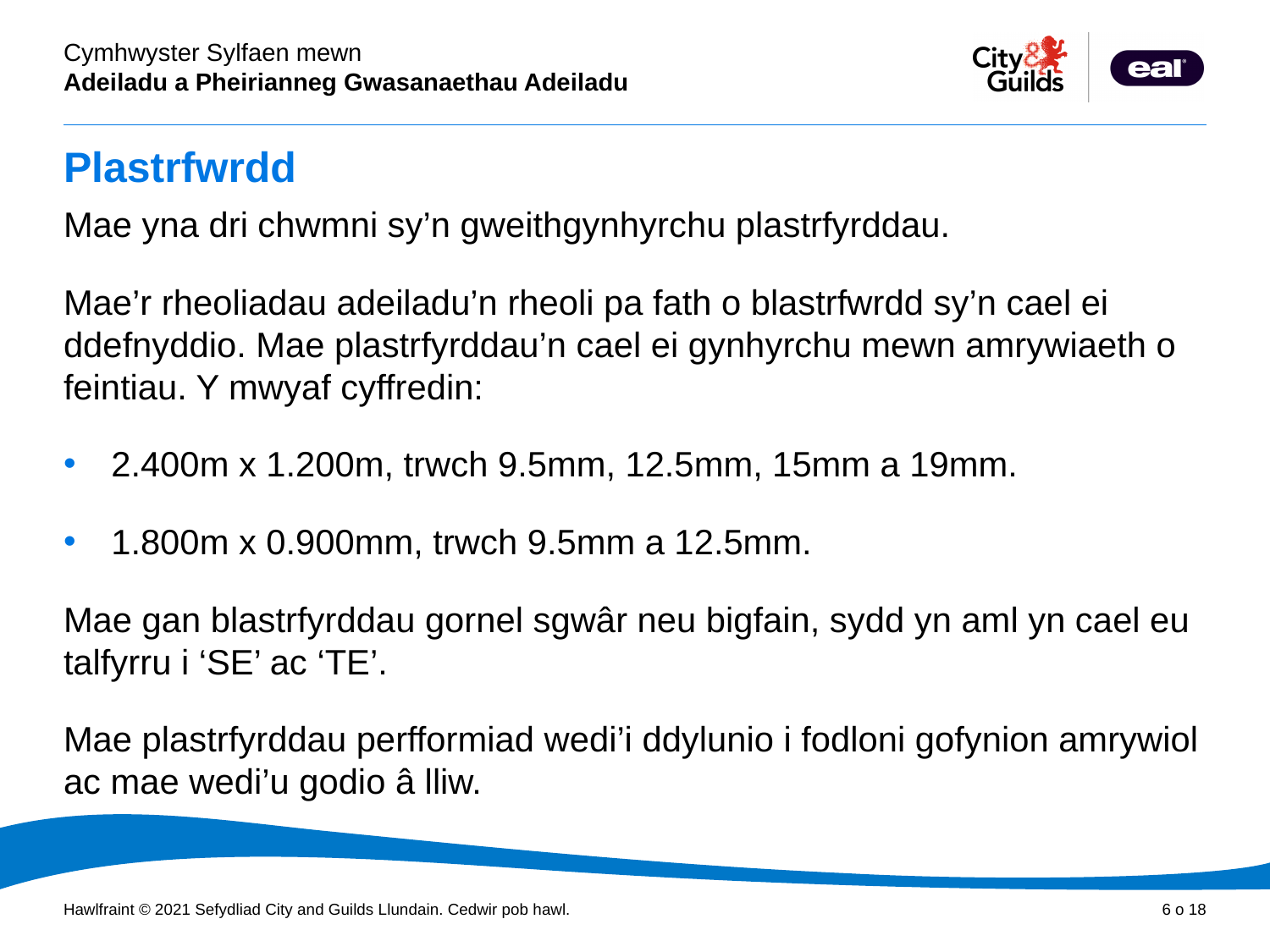

# Plastrfwrdd
Mae yna dri chwmni sy’n gweithgynhyrchu plastrfyrddau.
Mae’r rheoliadau adeiladu’n rheoli pa fath o blastrfwrdd sy’n cael ei ddefnyddio. Mae plastrfyrddau’n cael ei gynhyrchu mewn amrywiaeth o feintiau. Y mwyaf cyffredin:
2.400m x 1.200m, trwch 9.5mm, 12.5mm, 15mm a 19mm.
1.800m x 0.900mm, trwch 9.5mm a 12.5mm.
Mae gan blastrfyrddau gornel sgwâr neu bigfain, sydd yn aml yn cael eu talfyrru i ‘SE’ ac ‘TE’.
Mae plastrfyrddau perfformiad wedi’i ddylunio i fodloni gofynion amrywiol ac mae wedi’u godio â lliw.